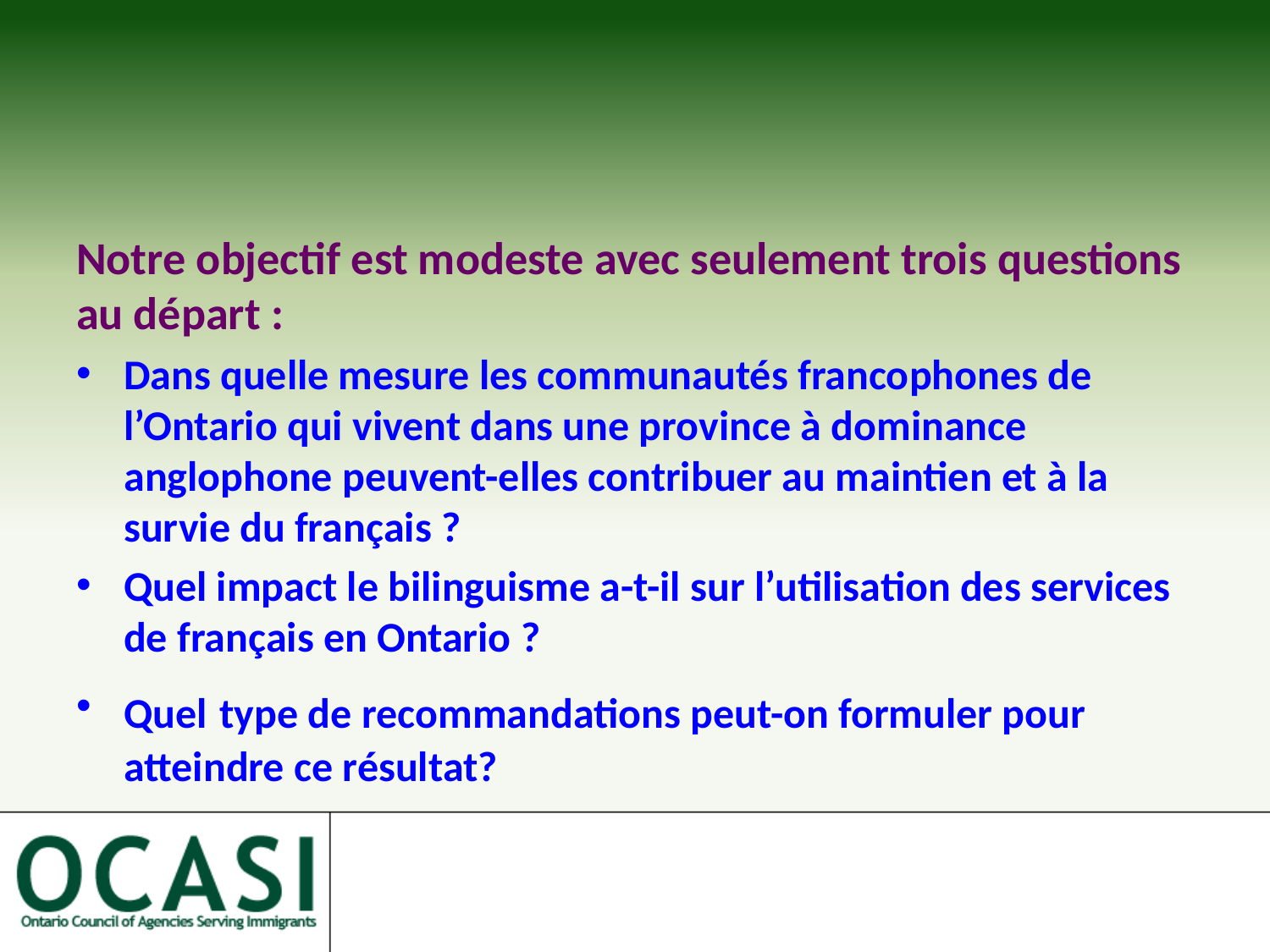

#
Notre objectif est modeste avec seulement trois questions au départ :
Dans quelle mesure les communautés francophones de l’Ontario qui vivent dans une province à dominance anglophone peuvent-elles contribuer au maintien et à la survie du français ?
Quel impact le bilinguisme a-t-il sur l’utilisation des services de français en Ontario ?
Quel type de recommandations peut-on formuler pour atteindre ce résultat?